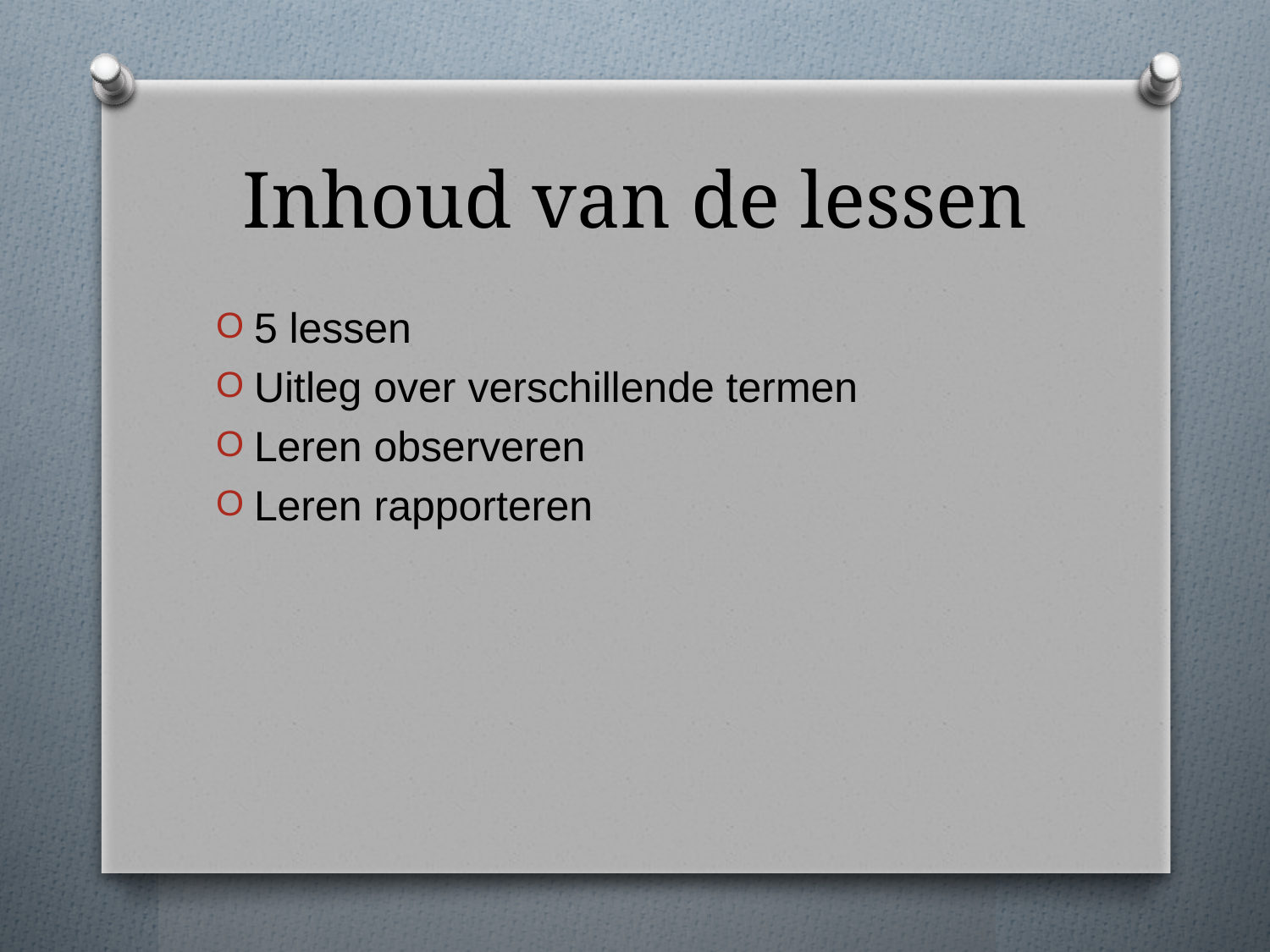

# Inhoud van de lessen
5 lessen
Uitleg over verschillende termen
Leren observeren
Leren rapporteren